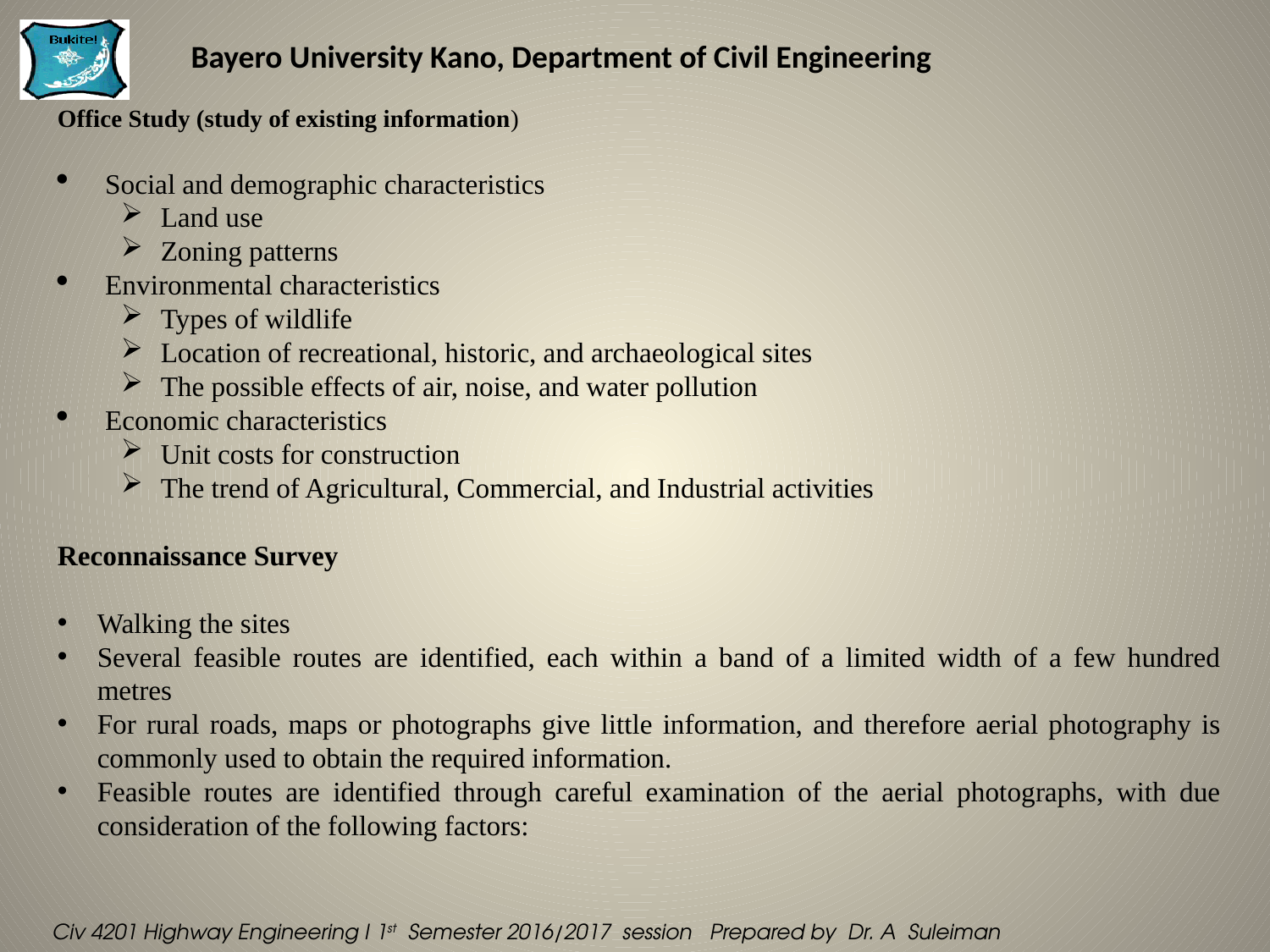

Office Study (study of existing information)

Social and demographic characteristics
Land use
Zoning patterns
Environmental characteristics
Types of wildlife
Location of recreational, historic, and archaeological sites
The possible effects of air, noise, and water pollution
Economic characteristics
Unit costs for construction
The trend of Agricultural, Commercial, and Industrial activities

Reconnaissance Survey

Walking the sites
Several feasible routes are identified, each within a band of a limited width of a few hundred metres
For rural roads, maps or photographs give little information, and therefore aerial photography is commonly used to obtain the required information.
Feasible routes are identified through careful examination of the aerial photographs, with due consideration of the following factors: